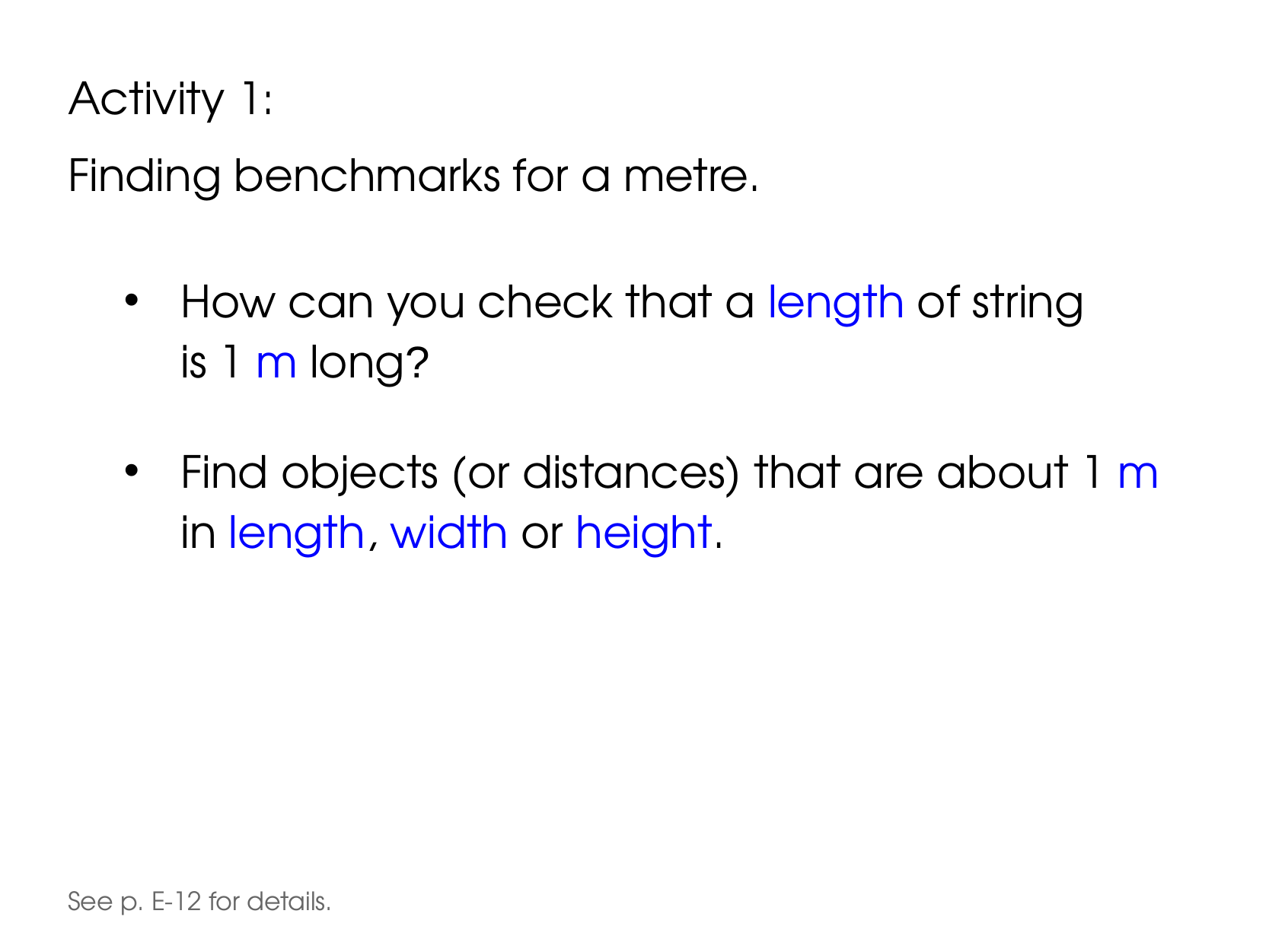

Activity 1:
Finding benchmarks for a metre.
How can you check that a length of string
is 1 m long?

Find objects (or distances) that are about 1 m
in length, width or height.
See p. E-12 for details.